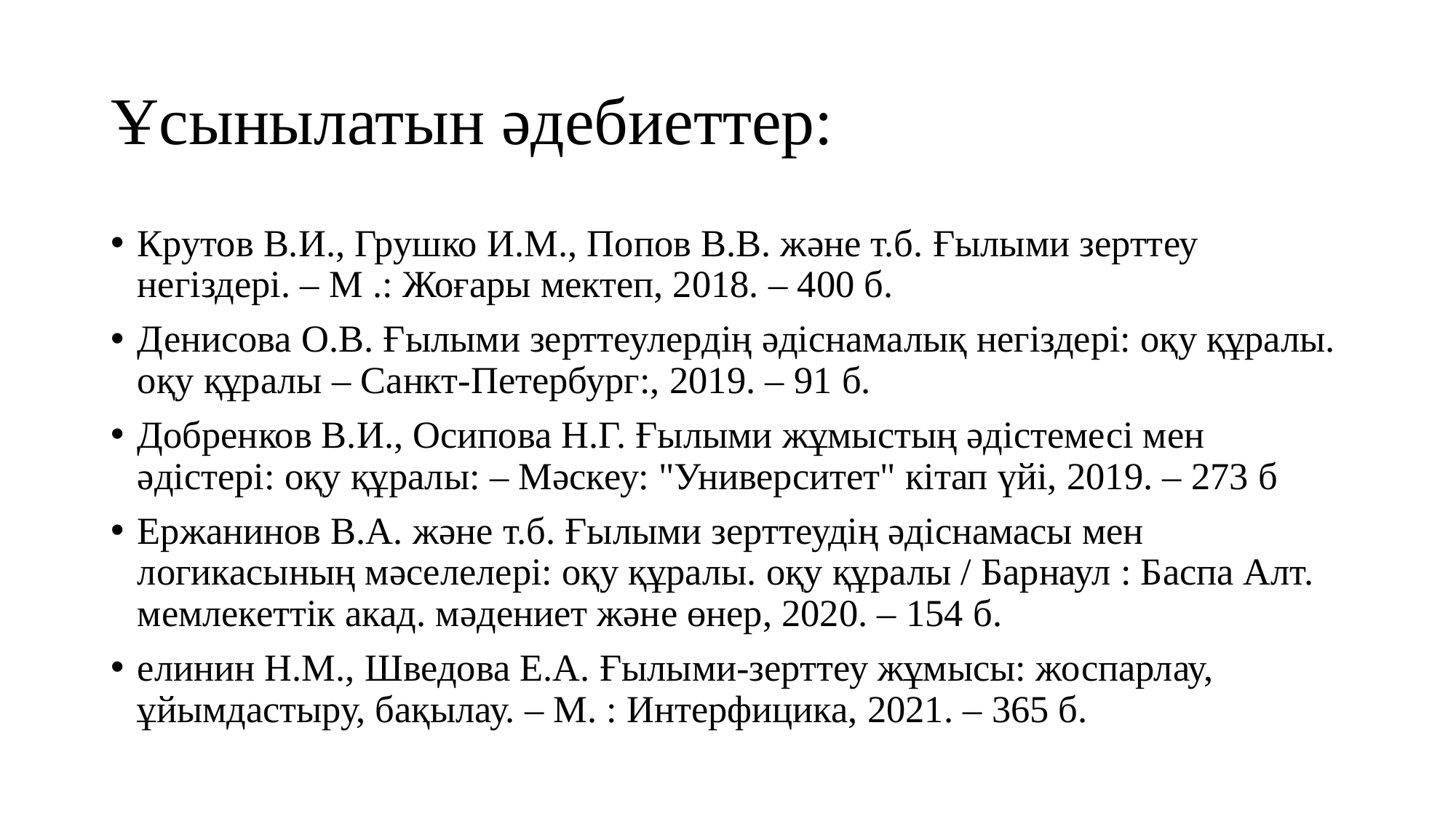

# Ұсынылатын әдебиеттер:
Крутов В.И., Грушко И.М., Попов В.В. және т.б. Ғылыми зерттеу негіздері. – М .: Жоғары мектеп, 2018. – 400 б.
Денисова О.В. Ғылыми зерттеулердің әдіснамалық негіздері: оқу құралы. оқу құралы – Санкт-Петербург:, 2019. – 91 б.
Добренков В.И., Осипова Н.Г. Ғылыми жұмыстың әдістемесі мен әдістері: оқу құралы: – Мәскеу: "Университет" кітап үйі, 2019. – 273 б
Ержанинов В.А. және т.б. Ғылыми зерттеудің әдіснамасы мен логикасының мәселелері: оқу құралы. оқу құралы / Барнаул : Баспа Алт. мемлекеттік акад. мәдениет және өнер, 2020. – 154 б.
елинин Н.М., Шведова Е.А. Ғылыми-зерттеу жұмысы: жоспарлау, ұйымдастыру, бақылау. – М. : Интерфицика, 2021. – 365 б.